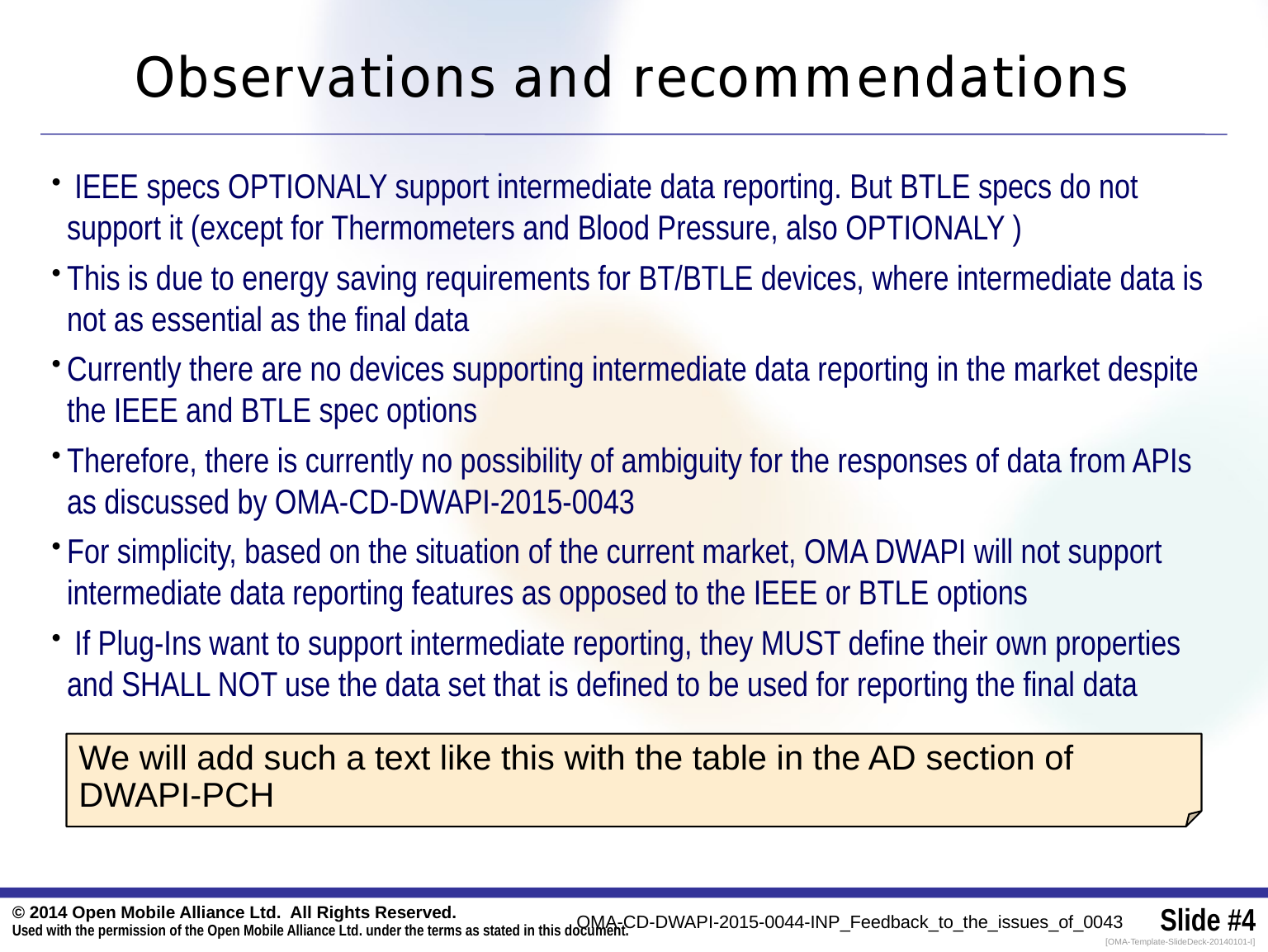

# Observations and recommendations
 IEEE specs OPTIONALY support intermediate data reporting. But BTLE specs do not support it (except for Thermometers and Blood Pressure, also OPTIONALY )
This is due to energy saving requirements for BT/BTLE devices, where intermediate data is not as essential as the final data
Currently there are no devices supporting intermediate data reporting in the market despite the IEEE and BTLE spec options
Therefore, there is currently no possibility of ambiguity for the responses of data from APIs as discussed by OMA-CD-DWAPI-2015-0043
For simplicity, based on the situation of the current market, OMA DWAPI will not support intermediate data reporting features as opposed to the IEEE or BTLE options
 If Plug-Ins want to support intermediate reporting, they MUST define their own properties and SHALL NOT use the data set that is defined to be used for reporting the final data

We will add such a text like this with the table in the AD section of DWAPI-PCH